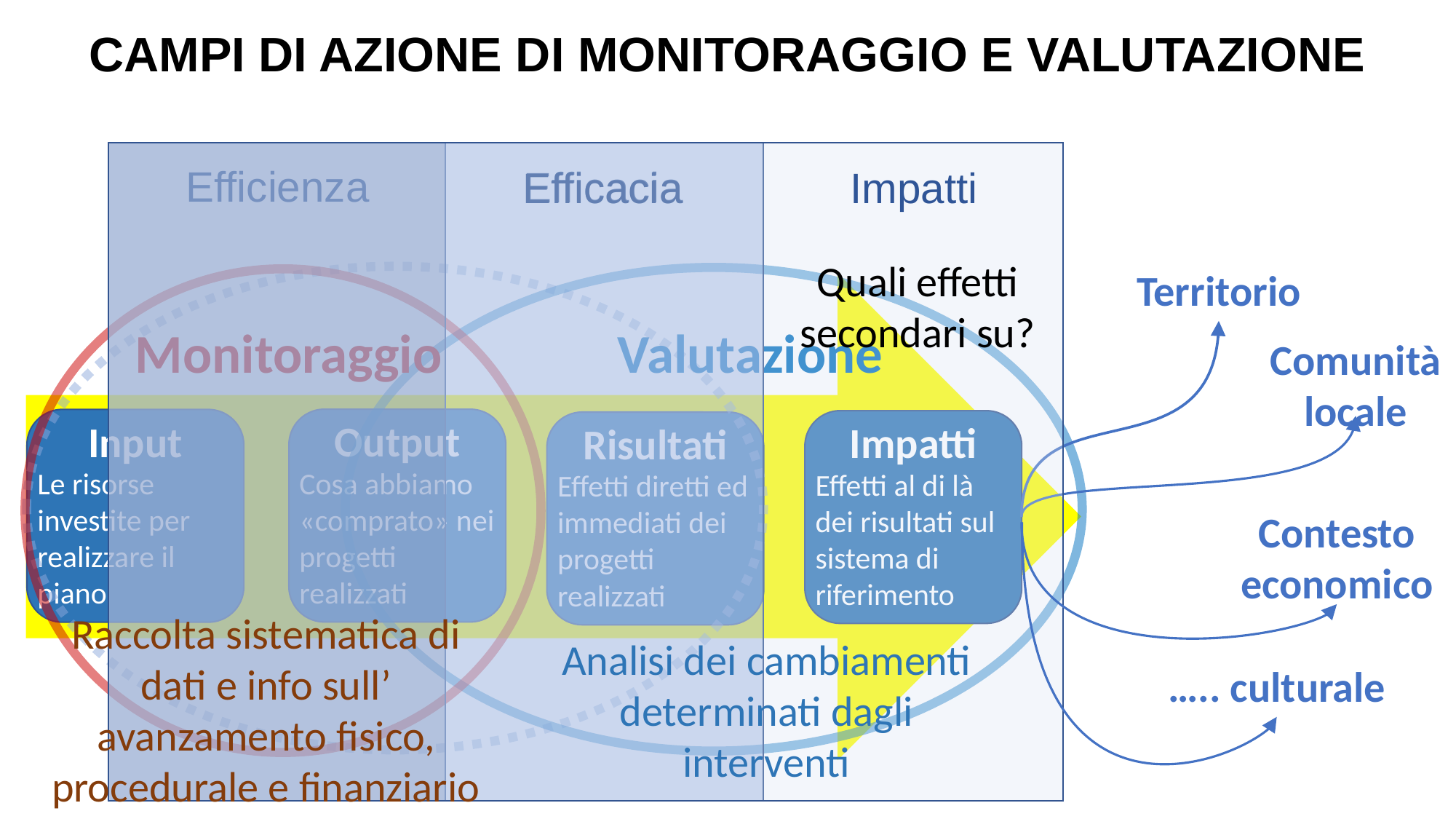

CAMPI DI AZIONE DI MONITORAGGIO E VALUTAZIONE

Impatti

Efficacia
Efficienza
Efficacia
Territorio

Valutazione

Monitoraggio
Quali effetti secondari su?

Comunità locale

Output

Input

Impatti

Risultati
Cosa abbiamo «comprato» nei progetti realizzati
Le risorse investite per realizzare il piano
Effetti al di là dei risultati sul sistema di riferimento
Effetti diretti ed immediati dei progetti realizzati
Contesto economico
….. culturale
Raccolta sistematica di dati e info sull’ avanzamento fisico, procedurale e finanziario
Analisi dei cambiamenti determinati dagli interventi